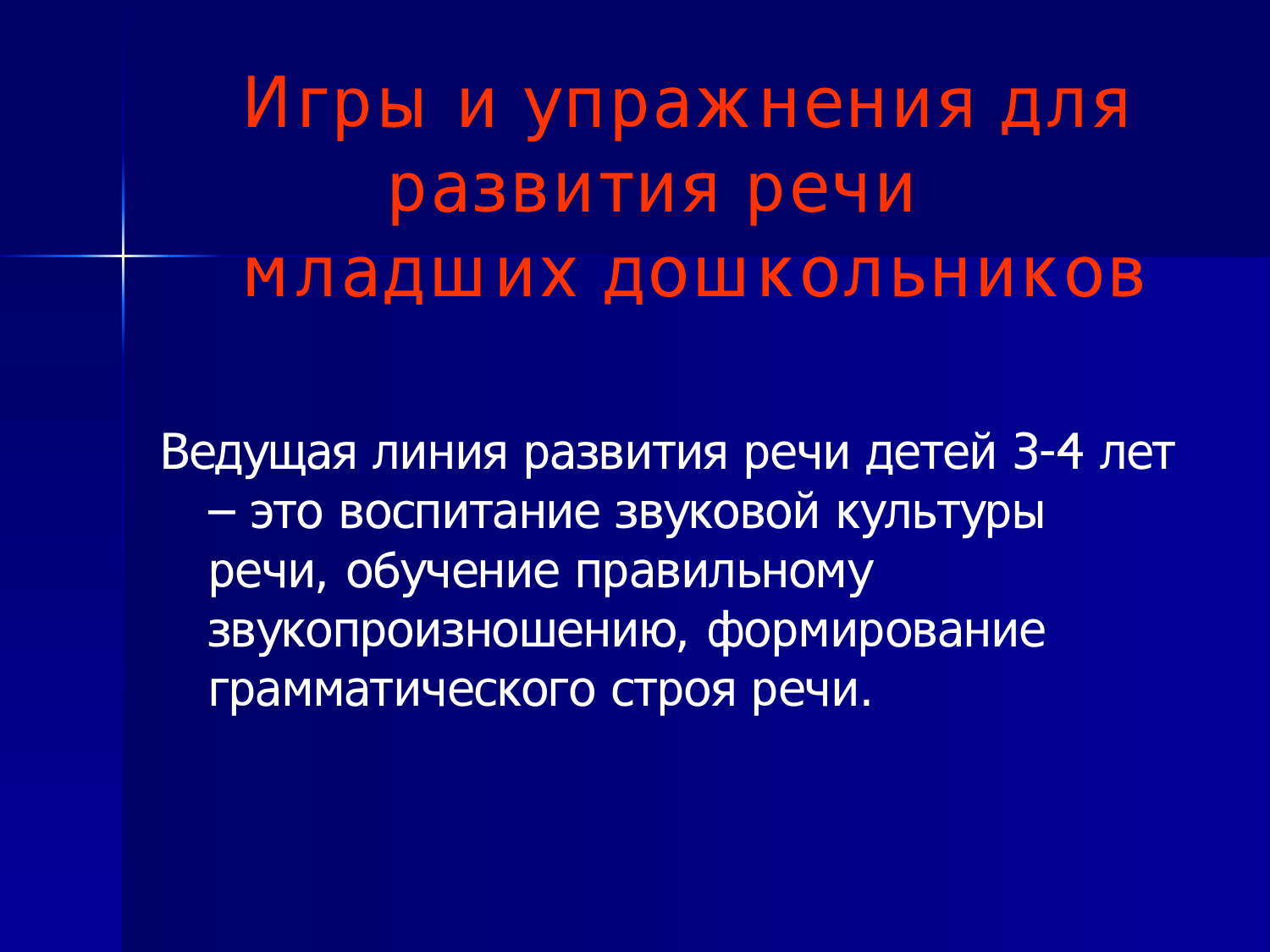

# Игры и упражнения для развития речи младших дошкольников

Ведущая линия развития речи детей 3-4 лет – это воспитание звуковой культуры речи, обучение правильному звукопроизношению, формирование грамматического строя речи.